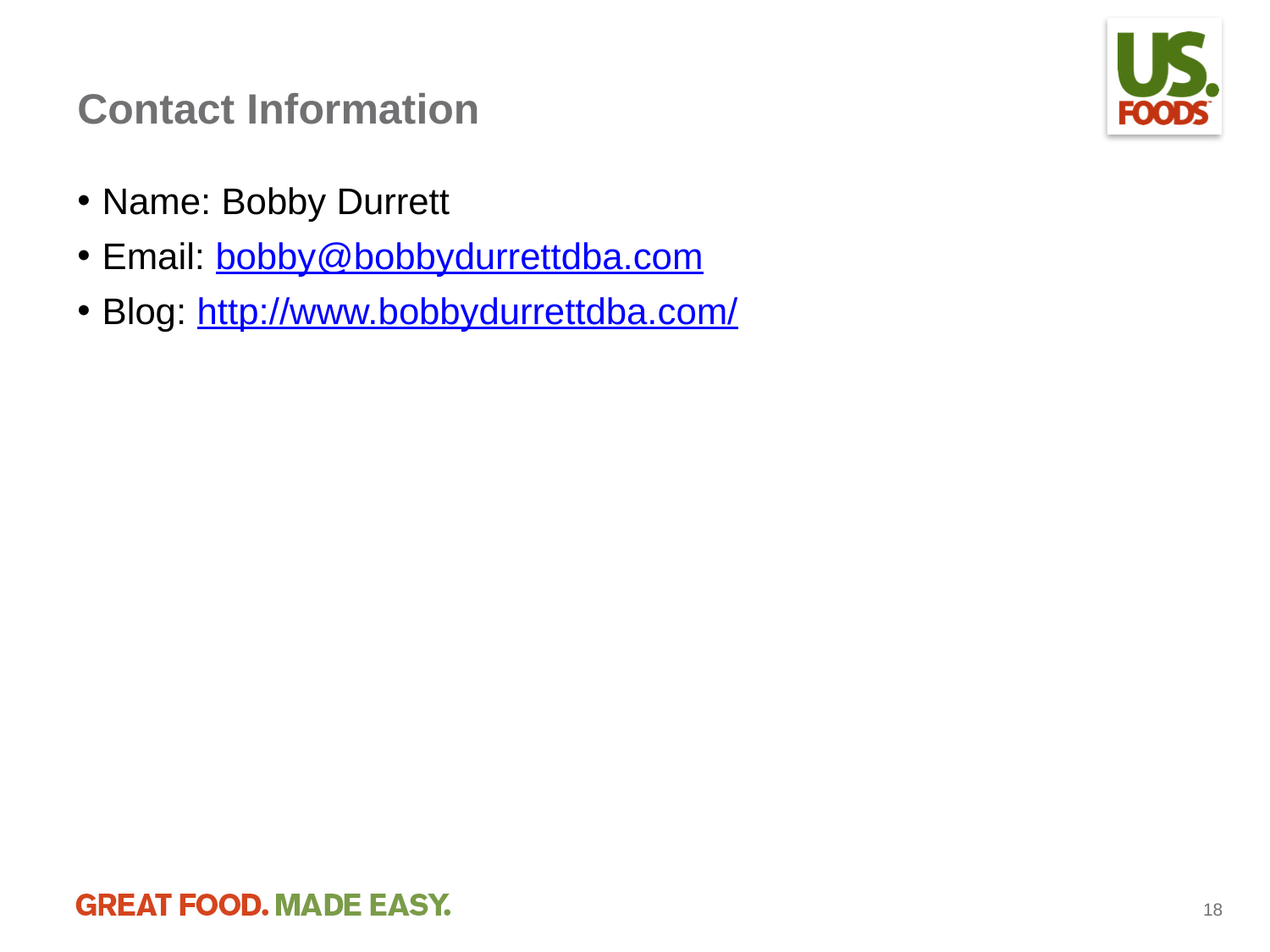

# Contact Information
Name: Bobby Durrett
Email: bobby@bobbydurrettdba.com
Blog: http://www.bobbydurrettdba.com/